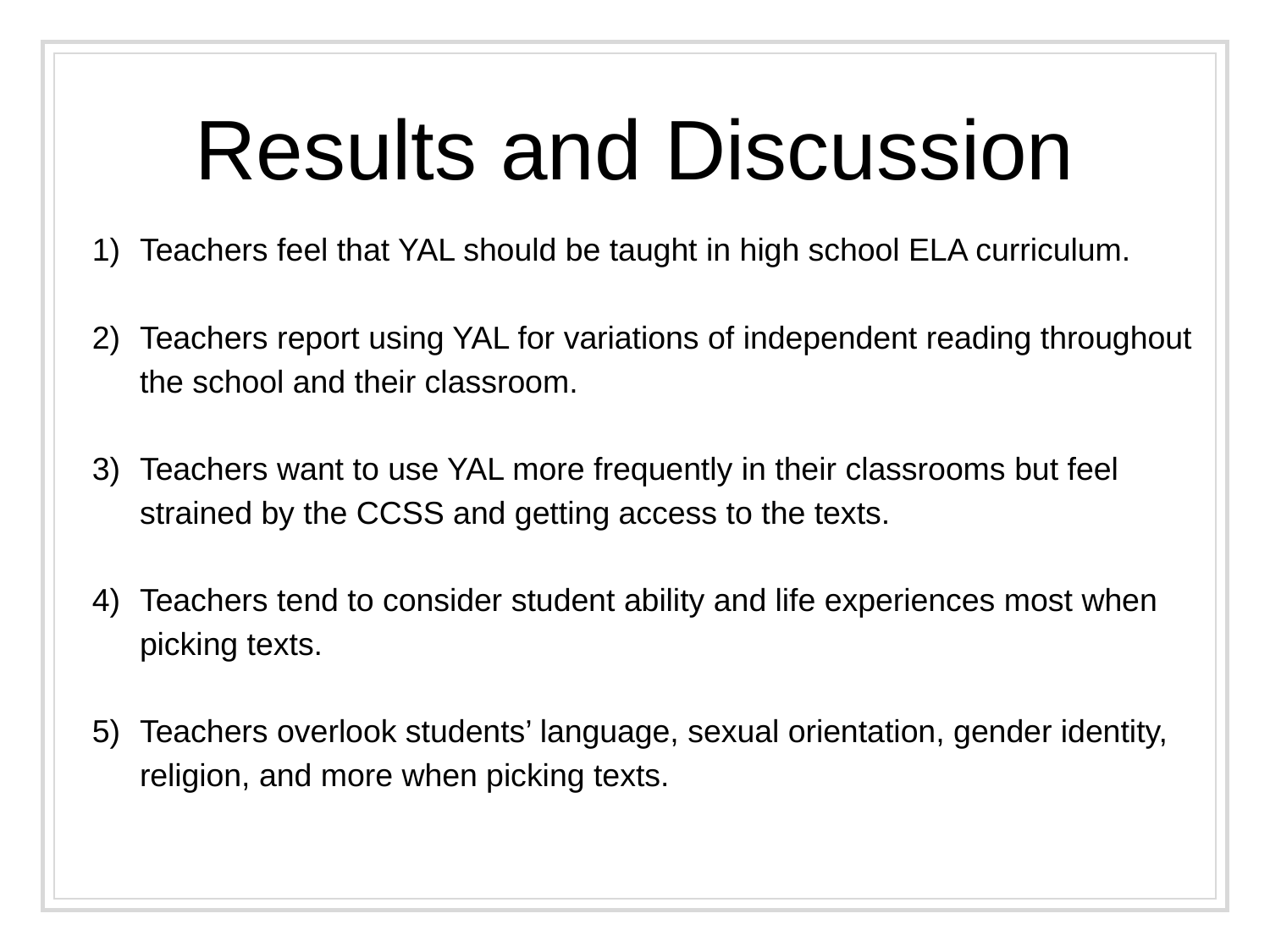

# Results and Discussion
Teachers feel that YAL should be taught in high school ELA curriculum.

Teachers report using YAL for variations of independent reading throughout the school and their classroom.

Teachers want to use YAL more frequently in their classrooms but feel strained by the CCSS and getting access to the texts.

Teachers tend to consider student ability and life experiences most when picking texts.

Teachers overlook students’ language, sexual orientation, gender identity, religion, and more when picking texts.